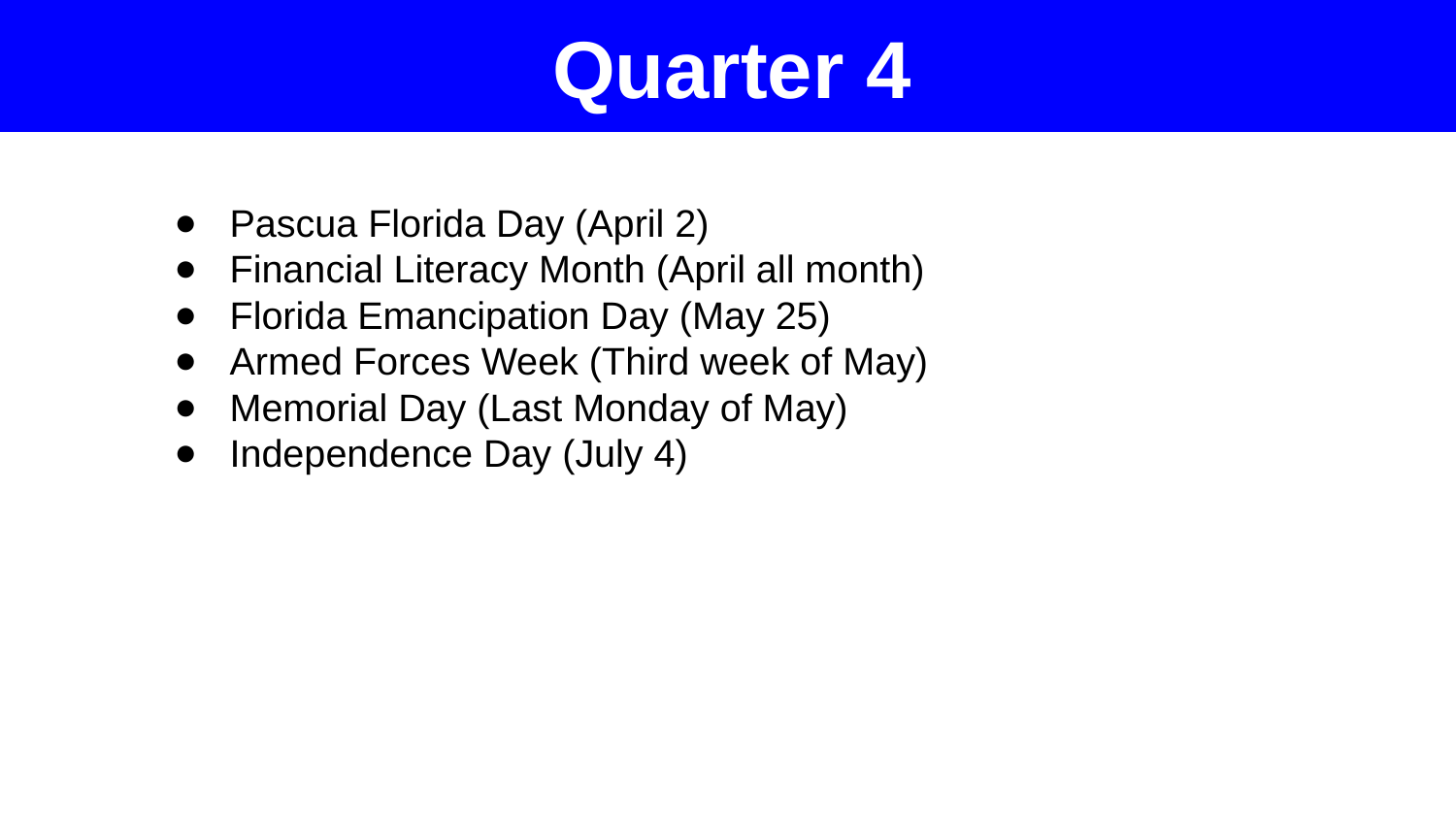

# Quarter 4
Pascua Florida Day (April 2)
Financial Literacy Month (April all month)
Florida Emancipation Day (May 25)
Armed Forces Week (Third week of May)
Memorial Day (Last Monday of May)
Independence Day (July 4)